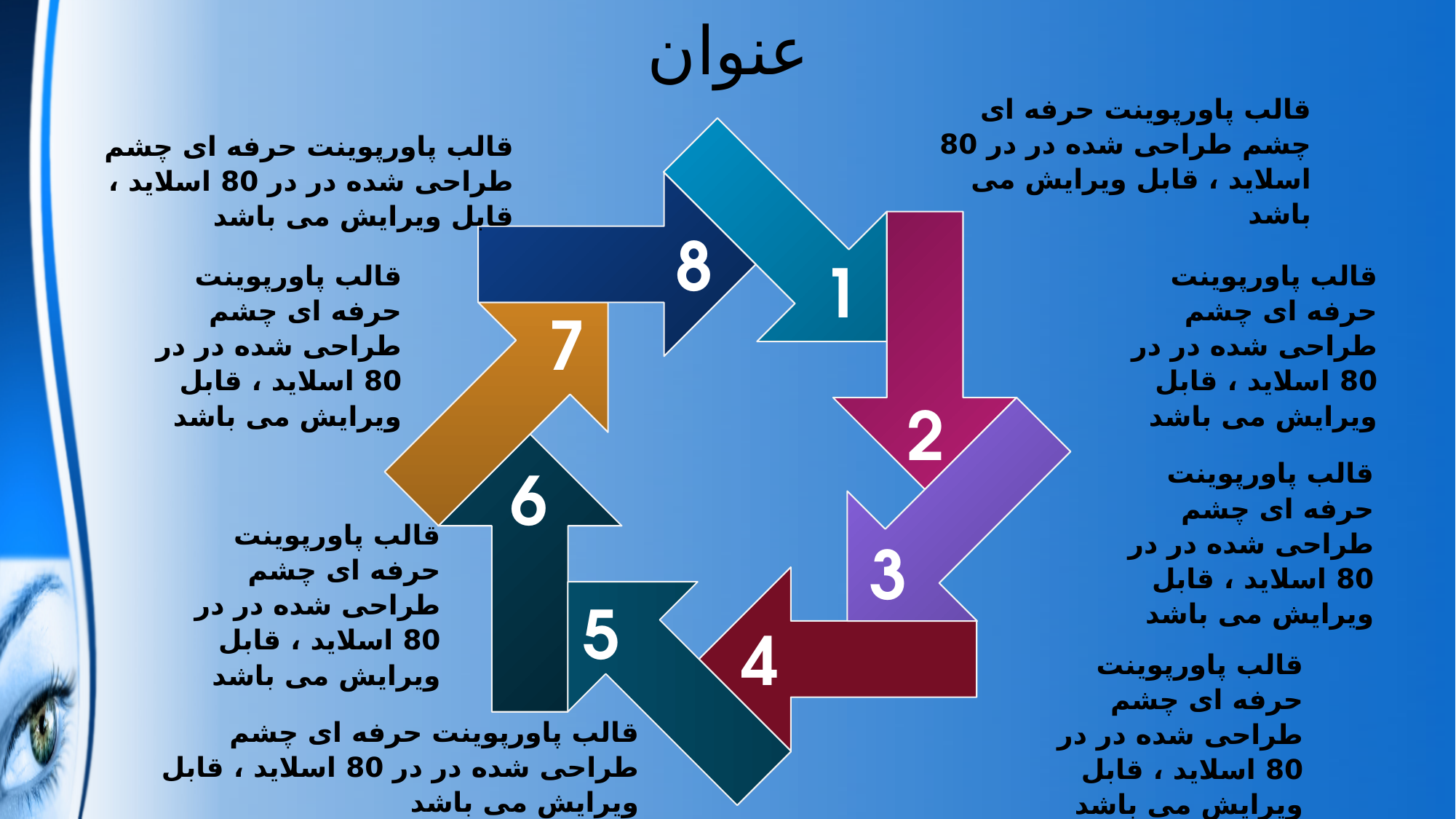

عنوان
قالب پاورپوينت حرفه ای چشم طراحی شده در در 80 اسلاید ، قابل ویرایش می باشد

قالب پاورپوينت حرفه ای چشم طراحی شده در در 80 اسلاید ، قابل ویرایش می باشد

8
1

قالب پاورپوينت حرفه ای چشم طراحی شده در در 80 اسلاید ، قابل ویرایش می باشد
قالب پاورپوينت حرفه ای چشم طراحی شده در در 80 اسلاید ، قابل ویرایش می باشد
7

2

6
قالب پاورپوينت حرفه ای چشم طراحی شده در در 80 اسلاید ، قابل ویرایش می باشد

3

قالب پاورپوينت حرفه ای چشم طراحی شده در در 80 اسلاید ، قابل ویرایش می باشد
5
4
قالب پاورپوينت حرفه ای چشم طراحی شده در در 80 اسلاید ، قابل ویرایش می باشد
قالب پاورپوينت حرفه ای چشم طراحی شده در در 80 اسلاید ، قابل ویرایش می باشد